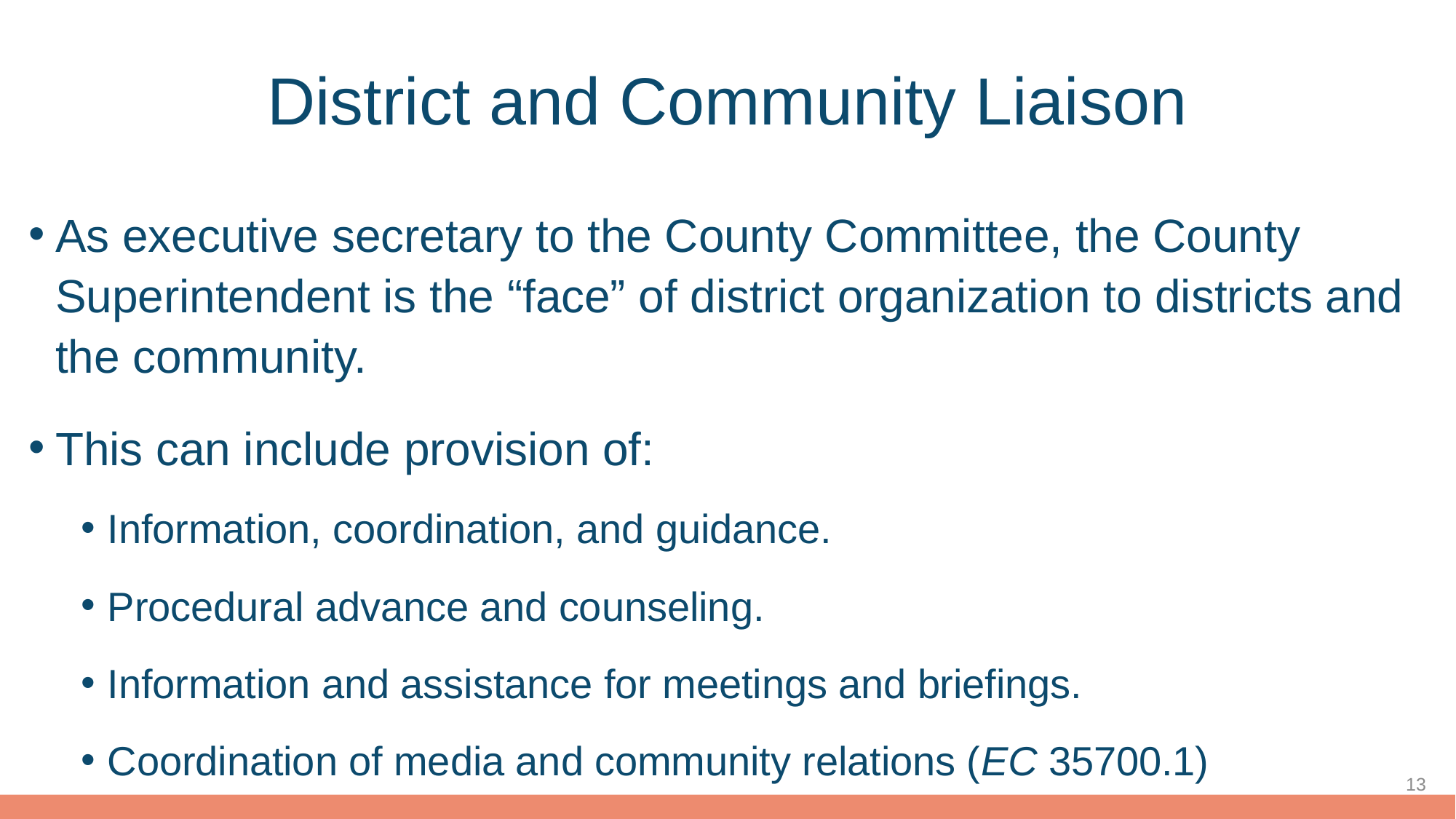

# District and Community Liaison
As executive secretary to the County Committee, the County Superintendent is the “face” of district organization to districts and the community.
This can include provision of:
Information, coordination, and guidance.
Procedural advance and counseling.
Information and assistance for meetings and briefings.
Coordination of media and community relations (EC 35700.1)
13